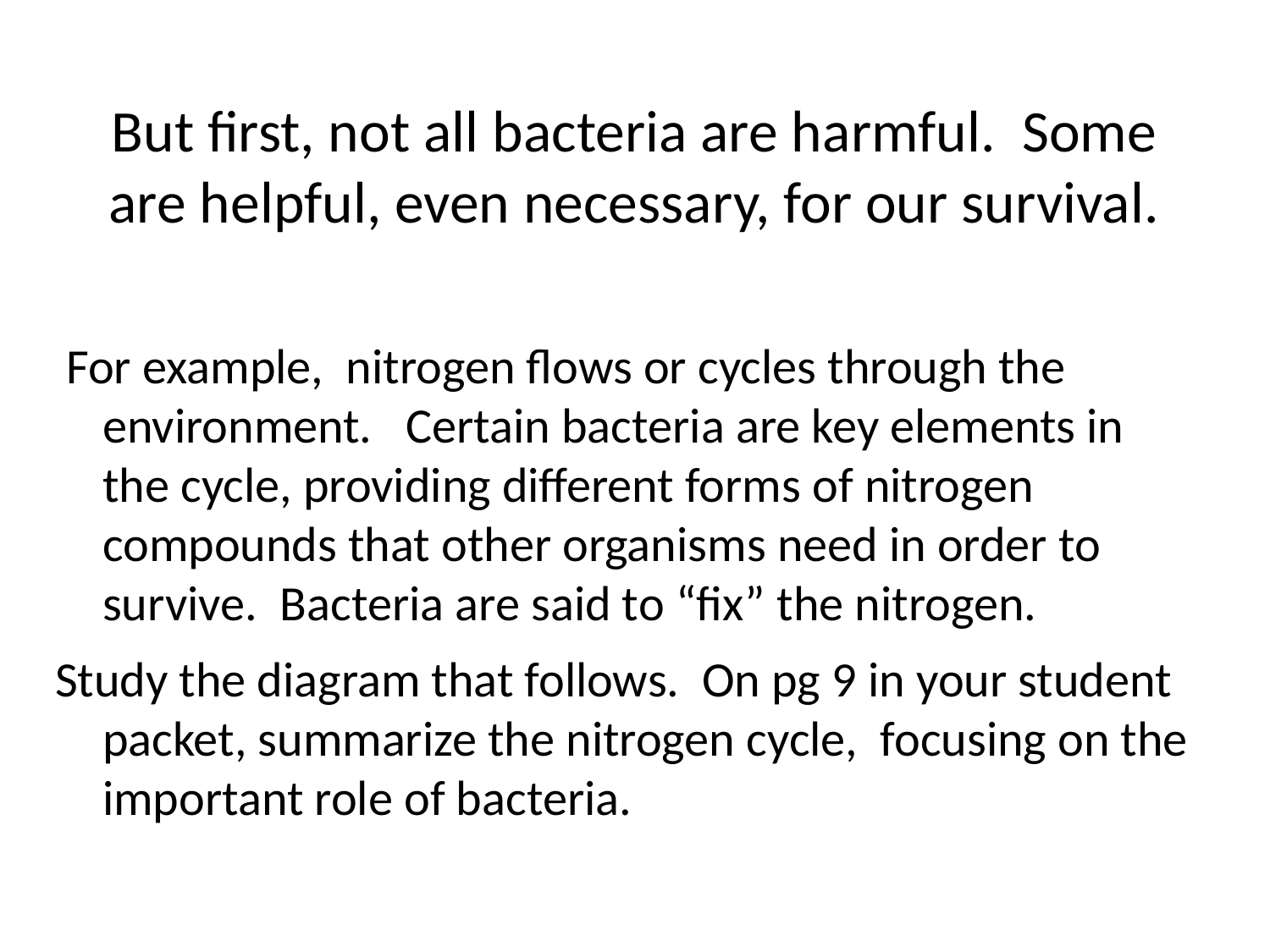

# But first, not all bacteria are harmful.  Some are helpful, even necessary, for our survival.
 For example,  nitrogen flows or cycles through the environment.   Certain bacteria are key elements in the cycle, providing different forms of nitrogen compounds that other organisms need in order to survive.  Bacteria are said to “fix” the nitrogen.
Study the diagram that follows.  On pg 9 in your student packet, summarize the nitrogen cycle,  focusing on the important role of bacteria.